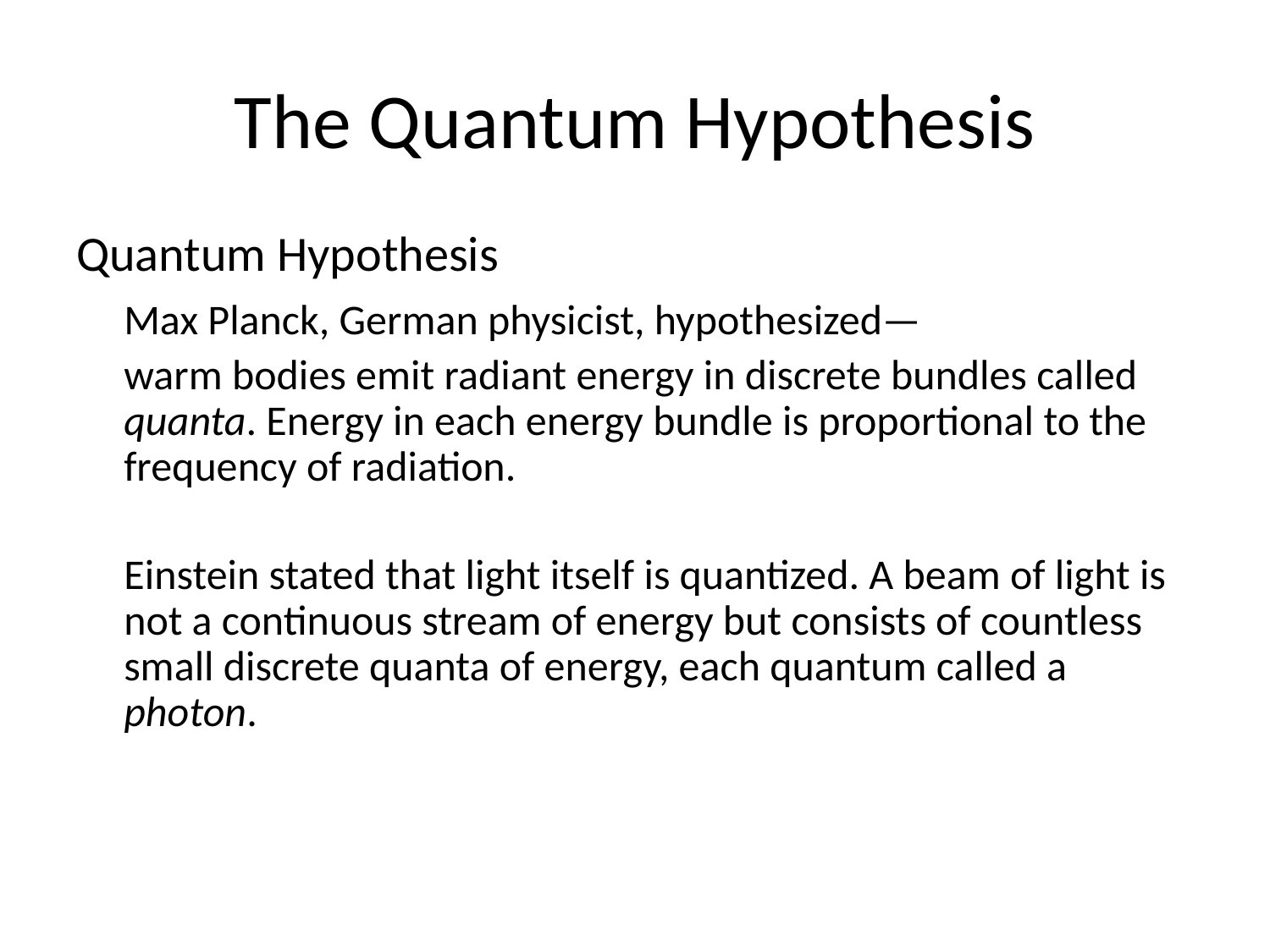

# The Quantum Hypothesis
Quantum Hypothesis
	Max Planck, German physicist, hypothesized—
	warm bodies emit radiant energy in discrete bundles called quanta. Energy in each energy bundle is proportional to the frequency of radiation.

	Einstein stated that light itself is quantized. A beam of light is not a continuous stream of energy but consists of countless small discrete quanta of energy, each quantum called a photon.